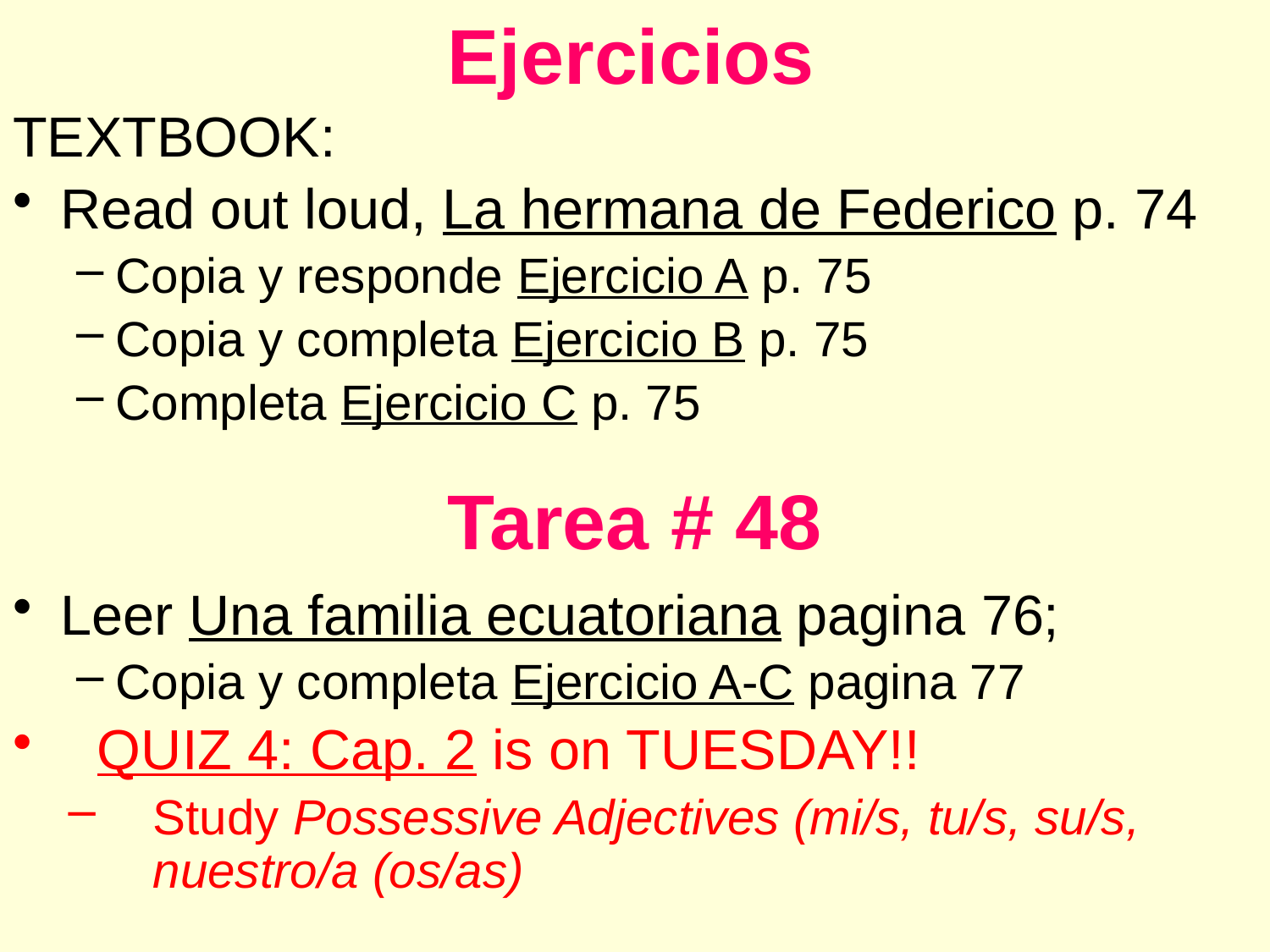

Ejercicios
TEXTBOOK:
Read out loud, La hermana de Federico p. 74
Copia y responde Ejercicio A p. 75
Copia y completa Ejercicio B p. 75
Completa Ejercicio C p. 75

Leer Una familia ecuatoriana pagina 76;
Copia y completa Ejercicio A-C pagina 77
QUIZ 4: Cap. 2 is on TUESDAY!!
Study Possessive Adjectives (mi/s, tu/s, su/s, nuestro/a (os/as)
Tarea # 48